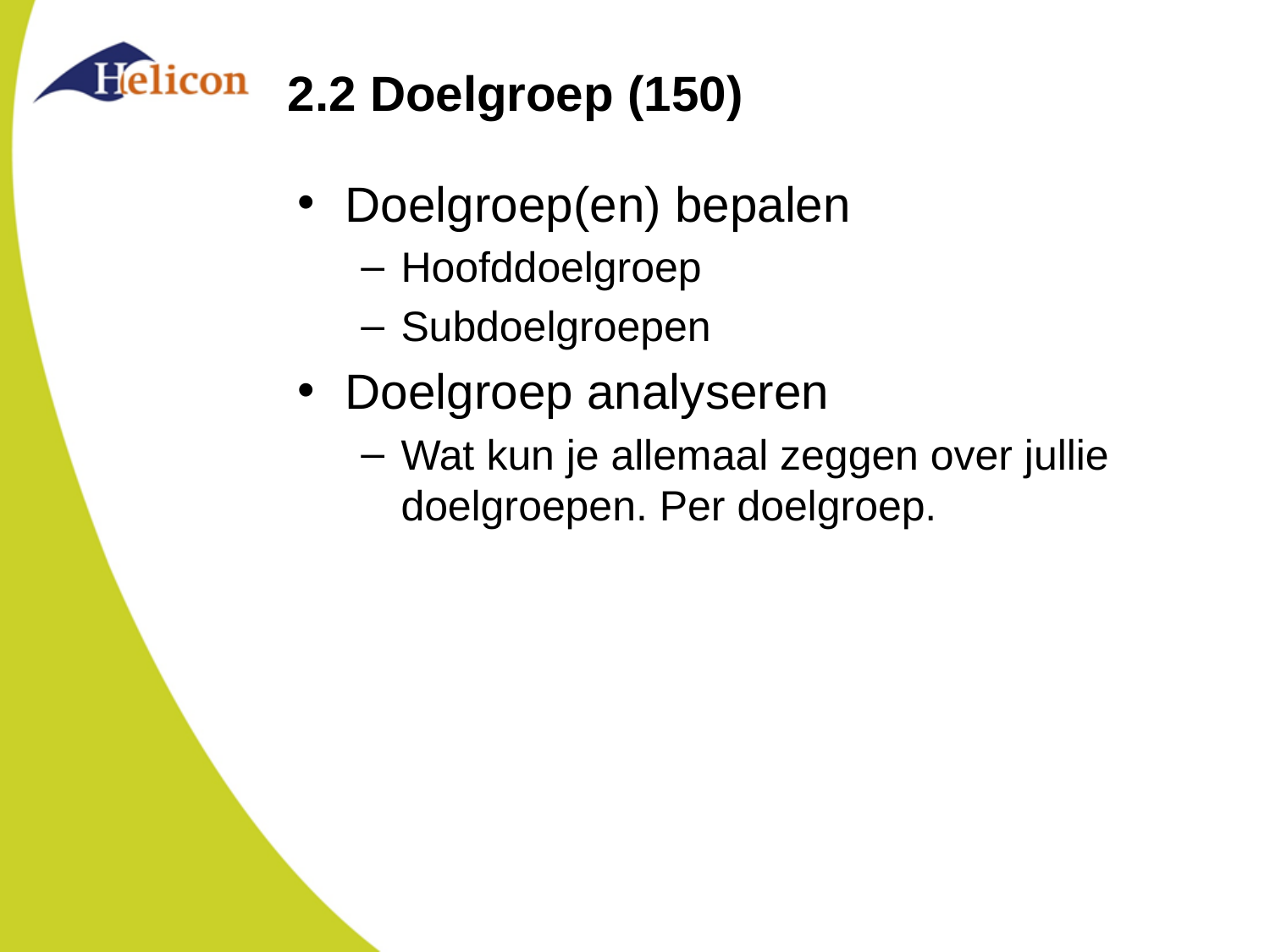

# 2.2 Doelgroep (150)
Doelgroep(en) bepalen
Hoofddoelgroep
Subdoelgroepen
Doelgroep analyseren
Wat kun je allemaal zeggen over jullie doelgroepen. Per doelgroep.